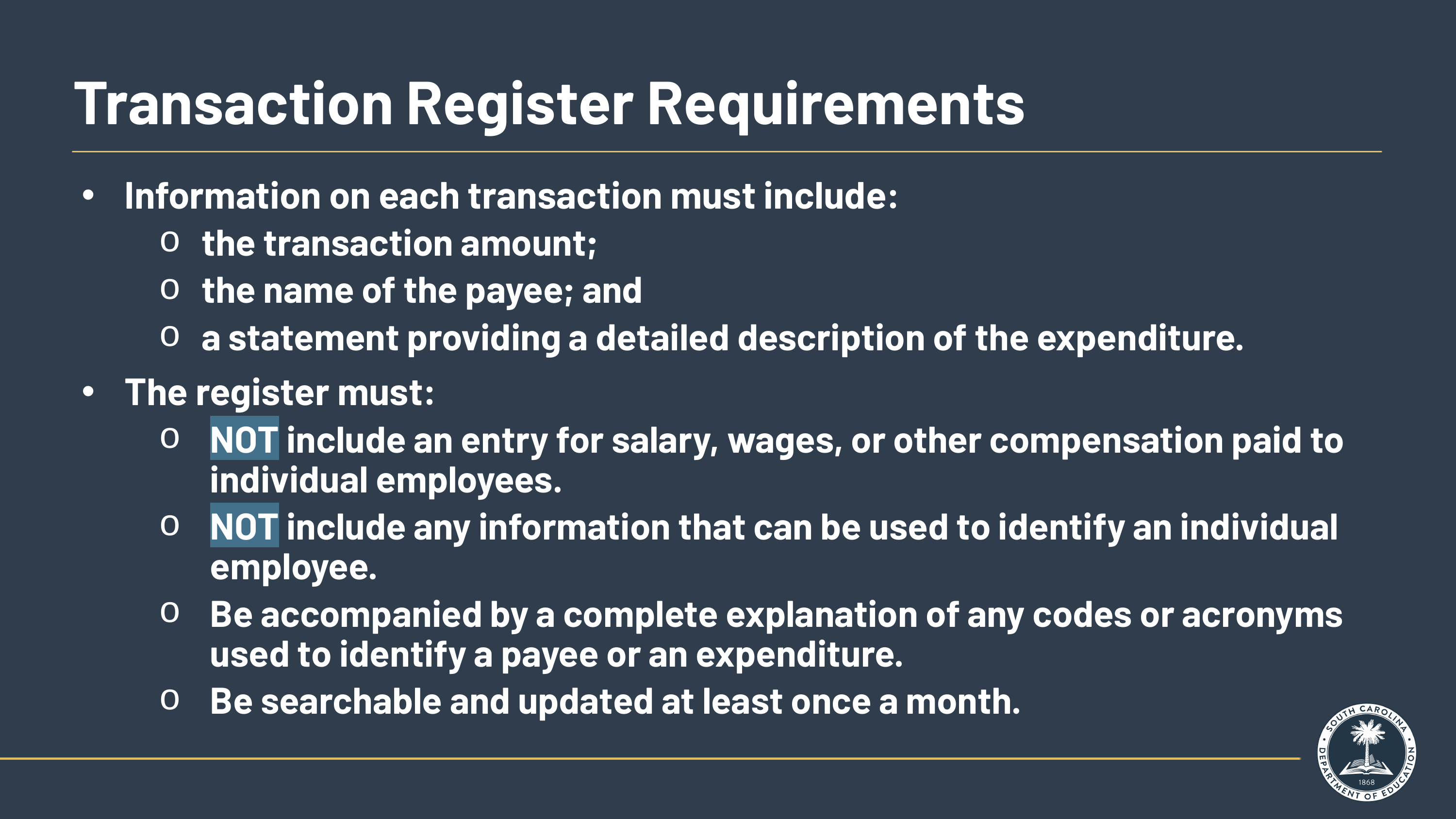

# Transaction Register Requirements
Information on each transaction must include:
the transaction amount;
the name of the payee; and
a statement providing a detailed description of the expenditure.
The register must:
NOT include an entry for salary, wages, or other compensation paid to individual employees.
NOT include any information that can be used to identify an individual employee.
Be accompanied by a complete explanation of any codes or acronyms used to identify a payee or an expenditure.
Be searchable and updated at least once a month.